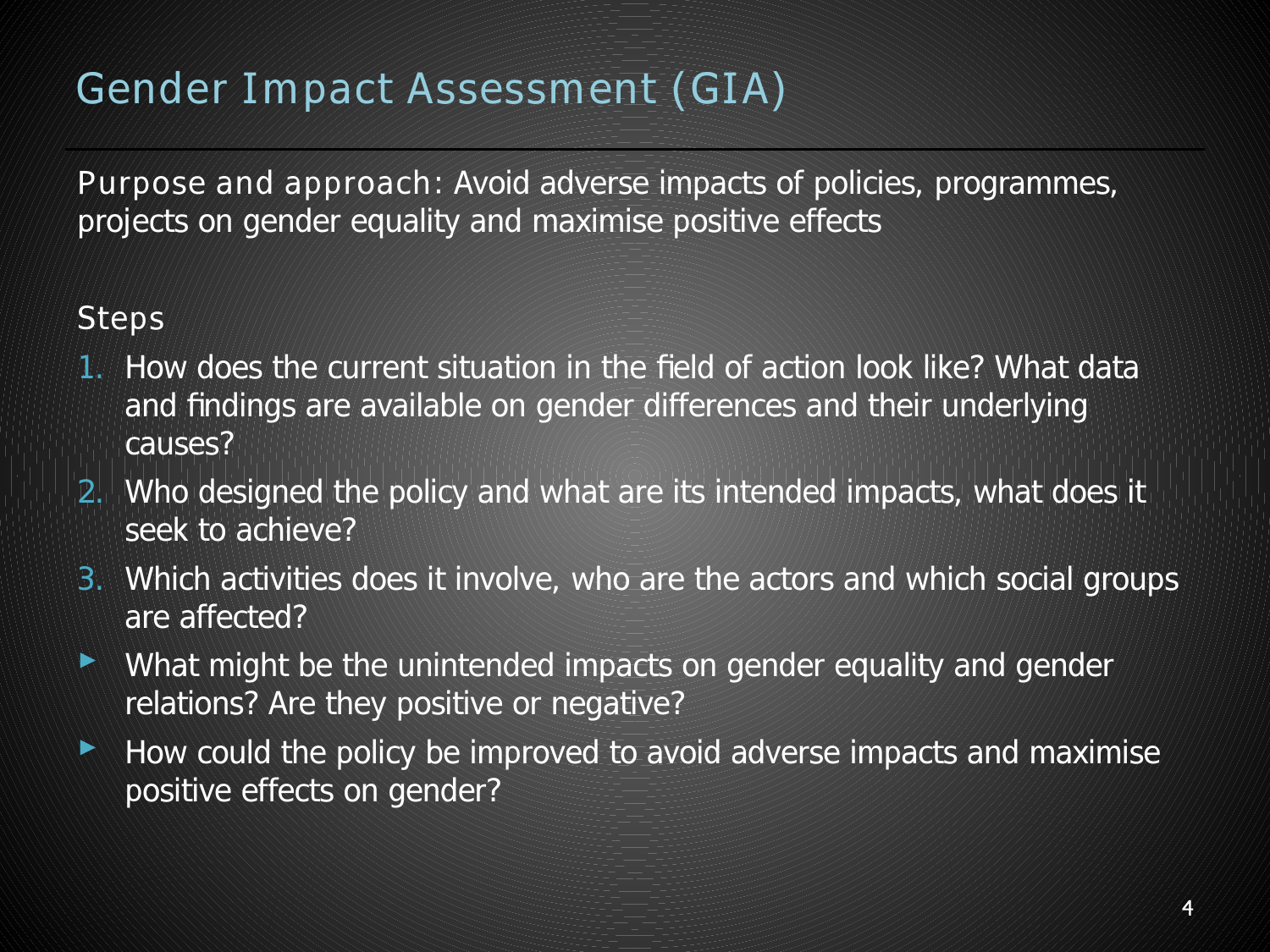

# Gender Impact Assessment (GIA)
Purpose and approach: Avoid adverse impacts of policies, programmes, projects on gender equality and maximise positive effects

Steps
How does the current situation in the field of action look like? What data and findings are available on gender differences and their underlying causes?
Who designed the policy and what are its intended impacts, what does it seek to achieve?
Which activities does it involve, who are the actors and which social groups are affected?
What might be the unintended impacts on gender equality and gender relations? Are they positive or negative?
How could the policy be improved to avoid adverse impacts and maximise positive effects on gender?

4